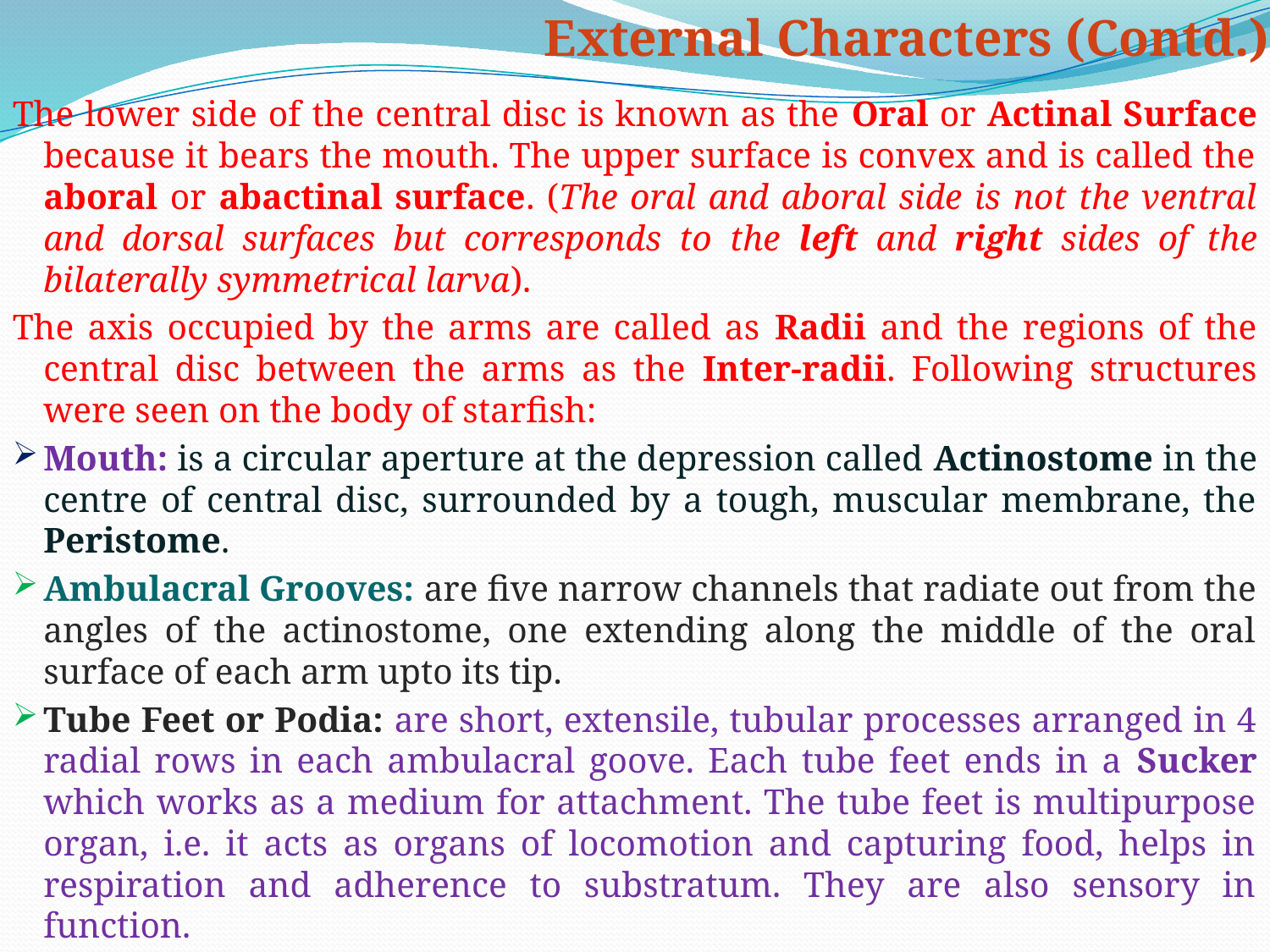

# External Characters (Contd.)
The lower side of the central disc is known as the Oral or Actinal Surface because it bears the mouth. The upper surface is convex and is called the aboral or abactinal surface. (The oral and aboral side is not the ventral and dorsal surfaces but corresponds to the left and right sides of the bilaterally symmetrical larva).
The axis occupied by the arms are called as Radii and the regions of the central disc between the arms as the Inter-radii. Following structures were seen on the body of starfish:
Mouth: is a circular aperture at the depression called Actinostome in the centre of central disc, surrounded by a tough, muscular membrane, the Peristome.
Ambulacral Grooves: are five narrow channels that radiate out from the angles of the actinostome, one extending along the middle of the oral surface of each arm upto its tip.
Tube Feet or Podia: are short, extensile, tubular processes arranged in 4 radial rows in each ambulacral goove. Each tube feet ends in a Sucker which works as a medium for attachment. The tube feet is multipurpose organ, i.e. it acts as organs of locomotion and capturing food, helps in respiration and adherence to substratum. They are also sensory in function.